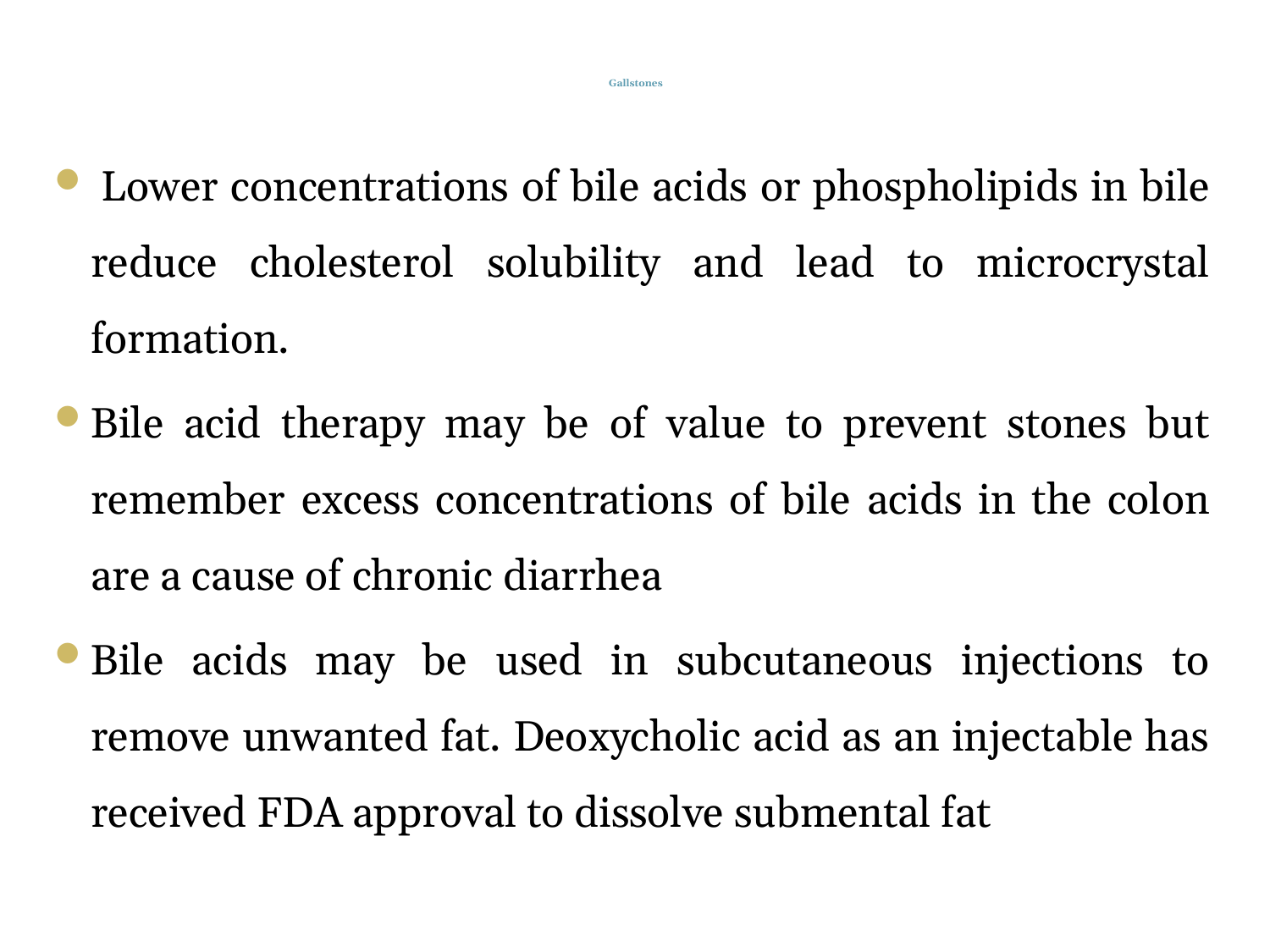

# Gallstones
 Lower concentrations of bile acids or phospholipids in bile reduce cholesterol solubility and lead to microcrystal formation.
Bile acid therapy may be of value to prevent stones but remember excess concentrations of bile acids in the colon are a cause of chronic diarrhea
Bile acids may be used in subcutaneous injections to remove unwanted fat. Deoxycholic acid as an injectable has received FDA approval to dissolve submental fat
23